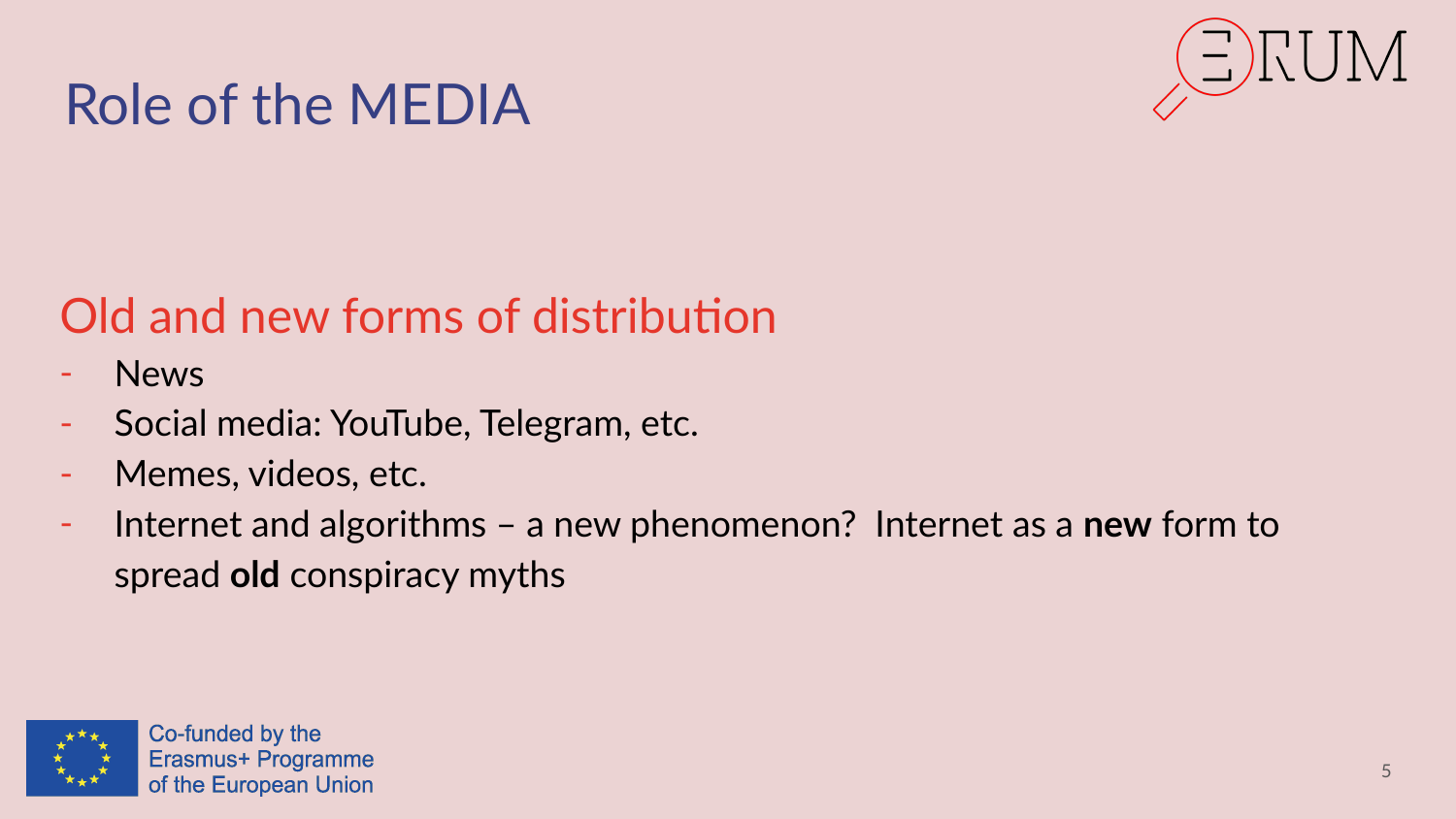

# Role of the MEDIA
Old and new forms of distribution
News
Social media: YouTube, Telegram, etc.
Memes, videos, etc.
Internet and algorithms – a new phenomenon?  Internet as a new form to spread old conspiracy myths
5